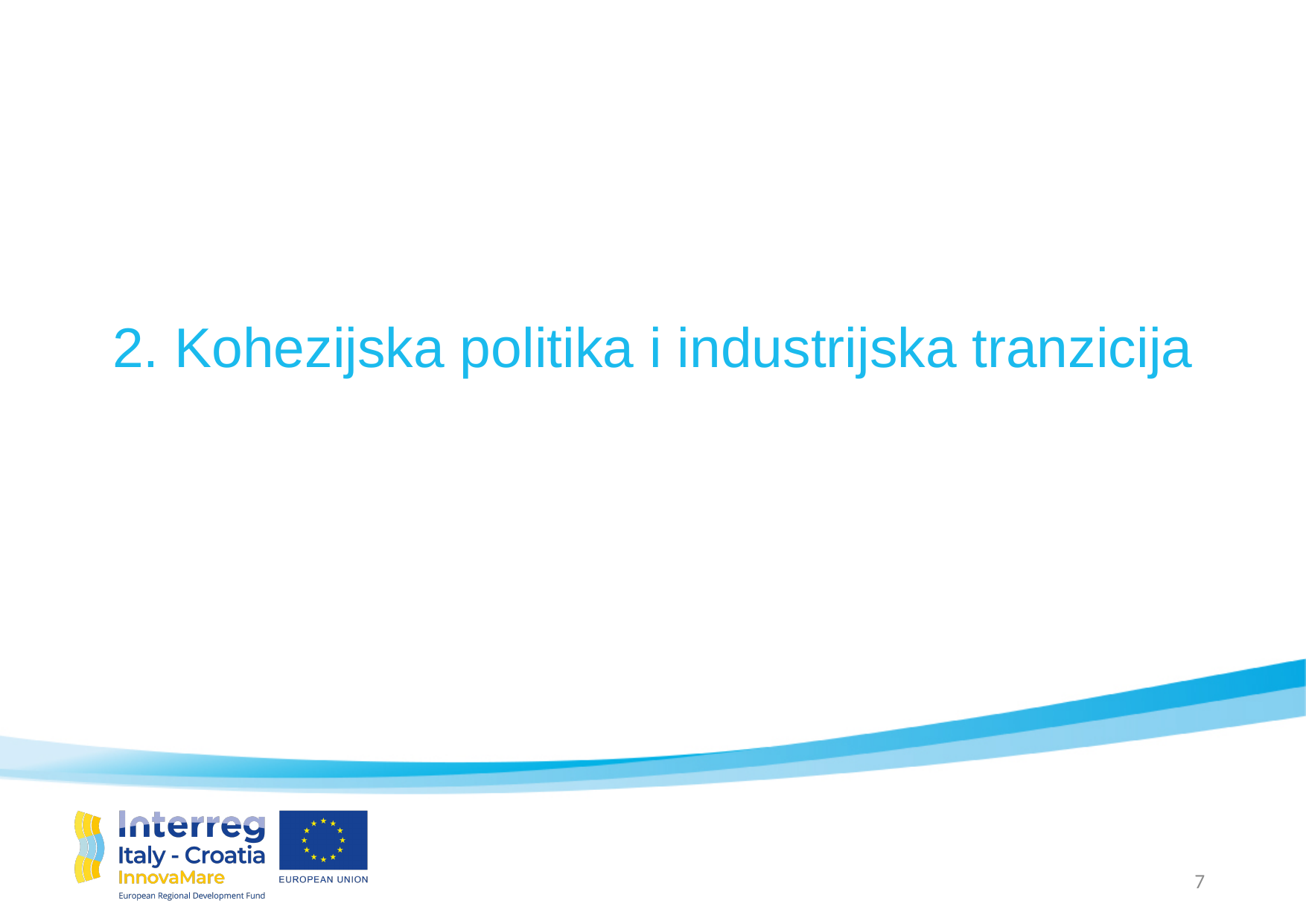

# 2. Kohezijska politika i industrijska tranzicija
7